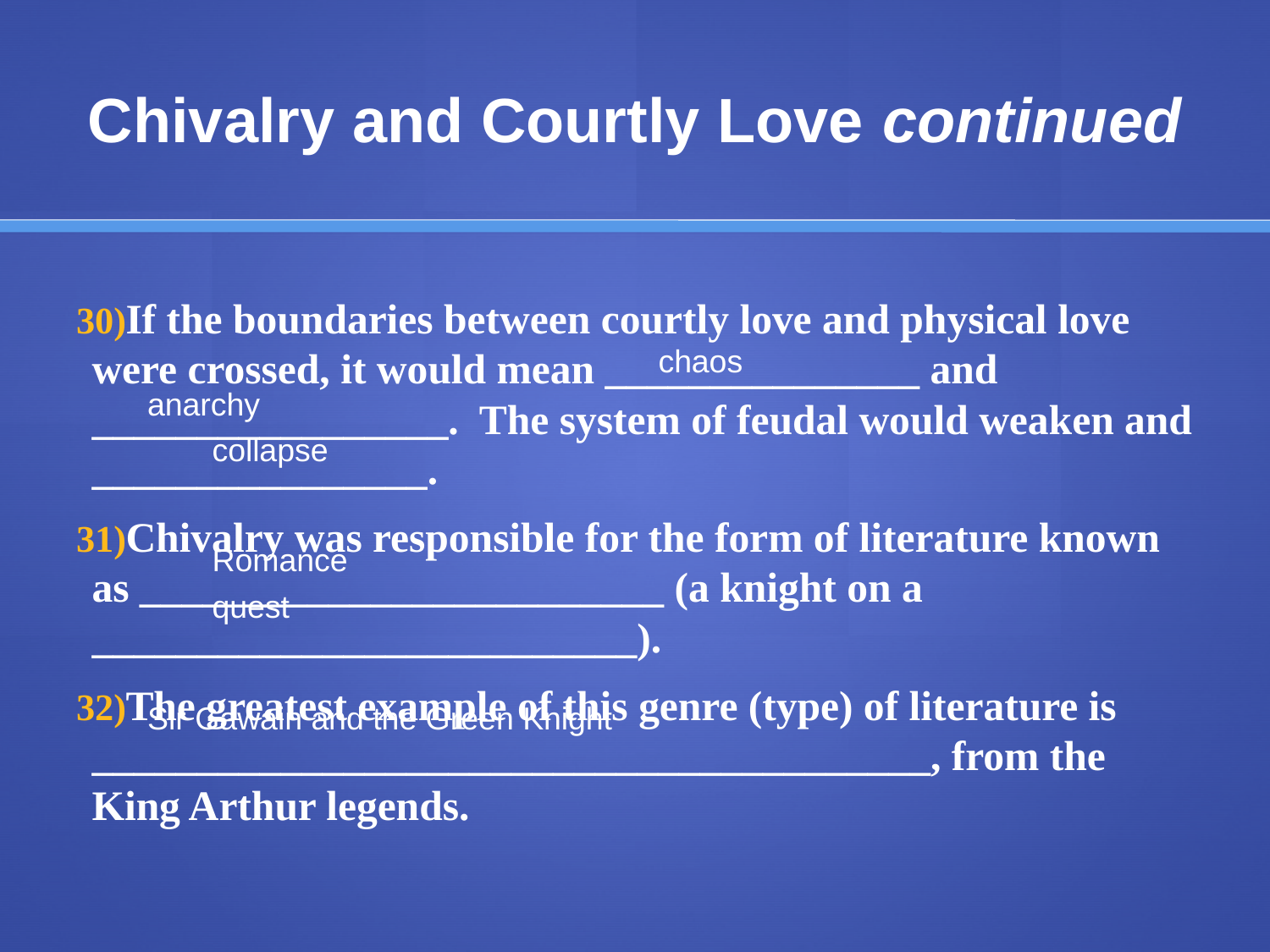

# Chivalry and Courtly Love continued
If the boundaries between courtly love and physical love were crossed, it would mean _______________ and _________________.  The system of feudal would weaken and ________________.
Chivalry was responsible for the form of literature known as _________________________ (a knight on a __________________________).
The greatest example of this genre (type) of literature is ________________________________________, from the King Arthur legends.

chaos
anarchy
collapse
Romance
quest
Sir Gawain and the Green Knight